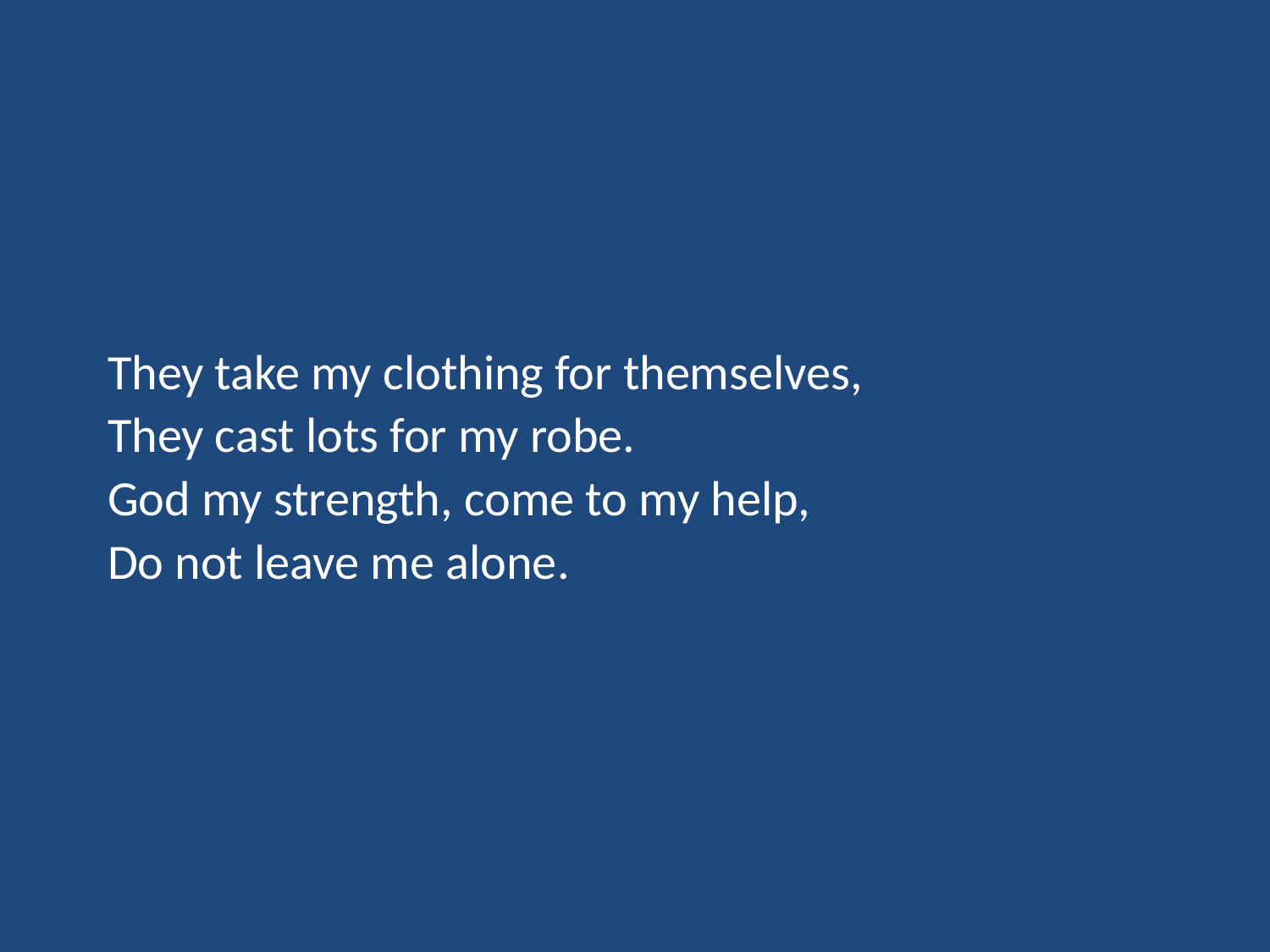

They take my clothing for themselves,
They cast lots for my robe.
God my strength, come to my help,
Do not leave me alone.